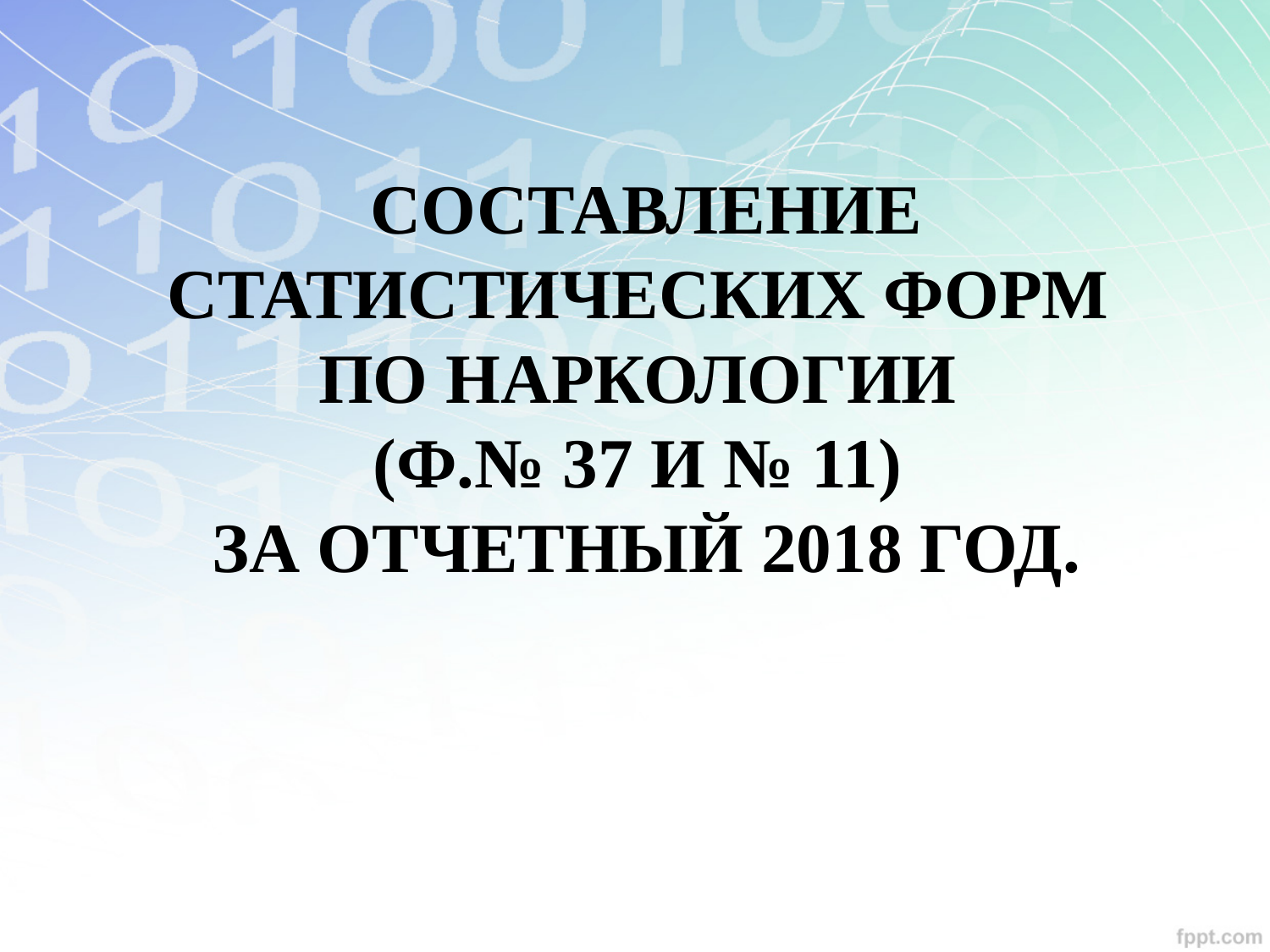

# СОСТАВЛЕНИЕ СТАТИСТИЧЕСКИХ ФОРМ ПО НАРКОЛОГИИ (Ф.№ 37 И № 11) ЗА ОТЧЕТНЫЙ 2018 ГОД.